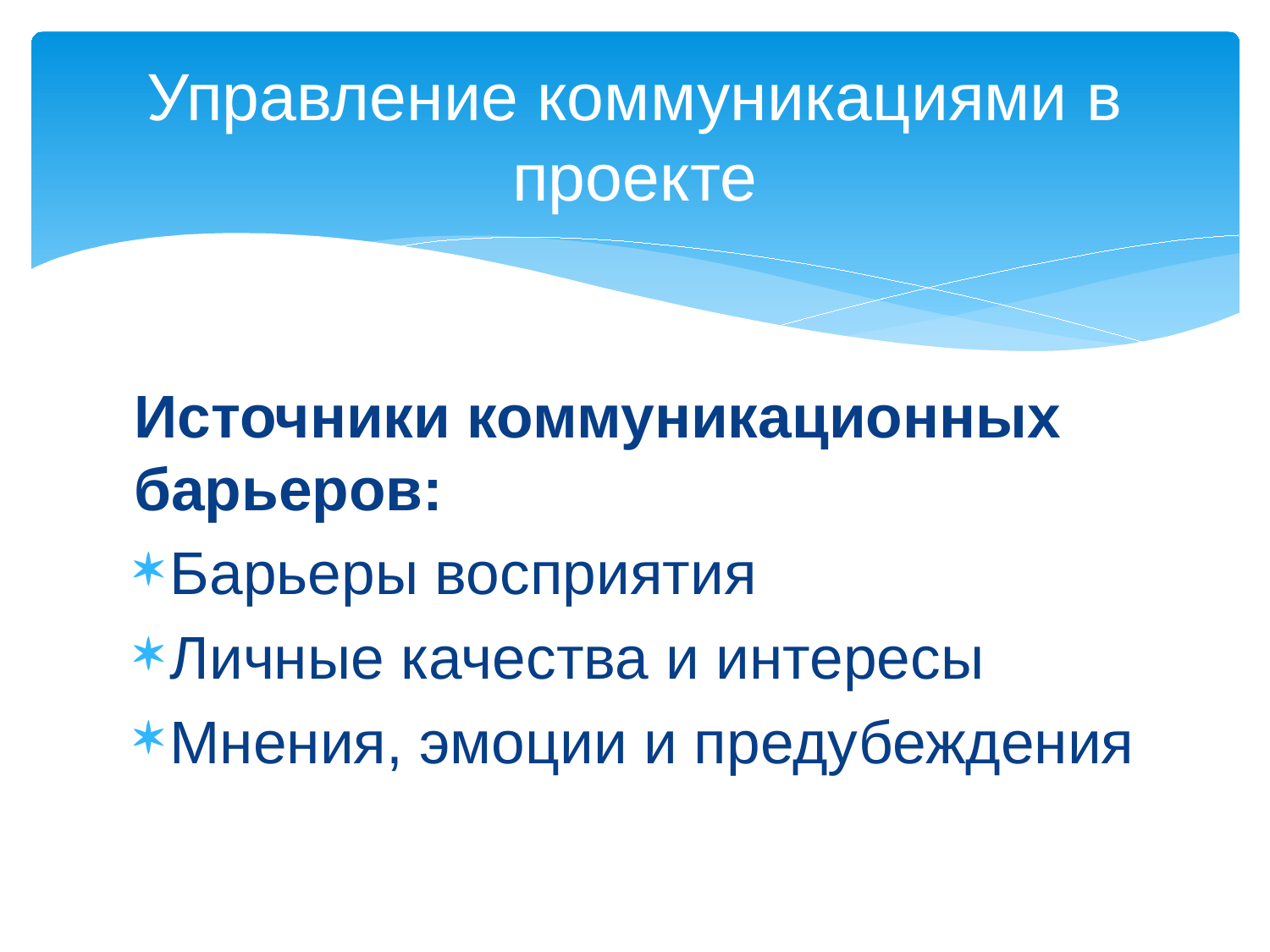

# Управление коммуникациями в проекте
Источники коммуникационных барьеров:
Барьеры восприятия
Личные качества и интересы
Мнения, эмоции и предубеждения